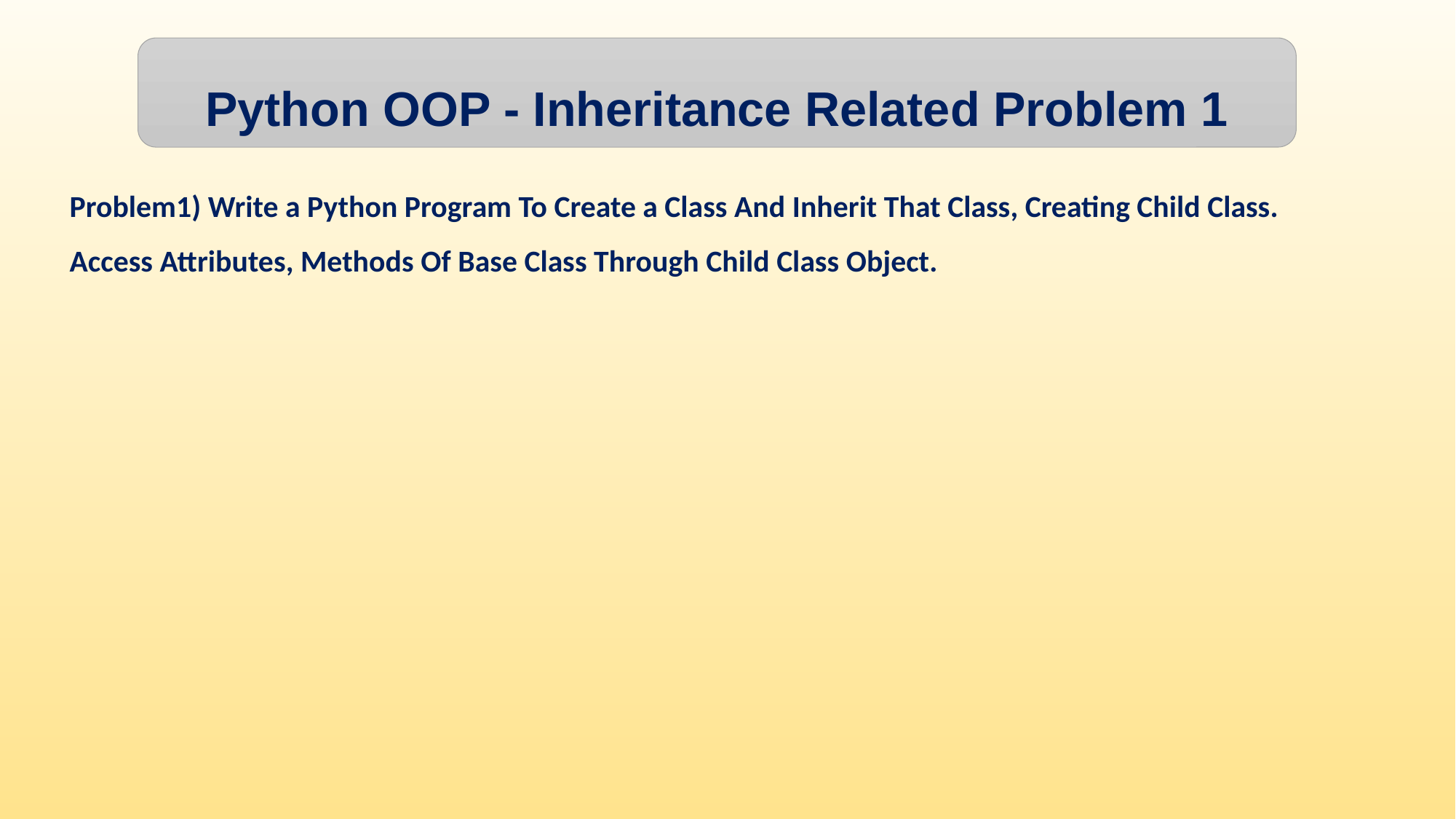

Python OOP - Inheritance Related Problem 1
Problem1) Write a Python Program To Create a Class And Inherit That Class, Creating Child Class. Access Attributes, Methods Of Base Class Through Child Class Object.